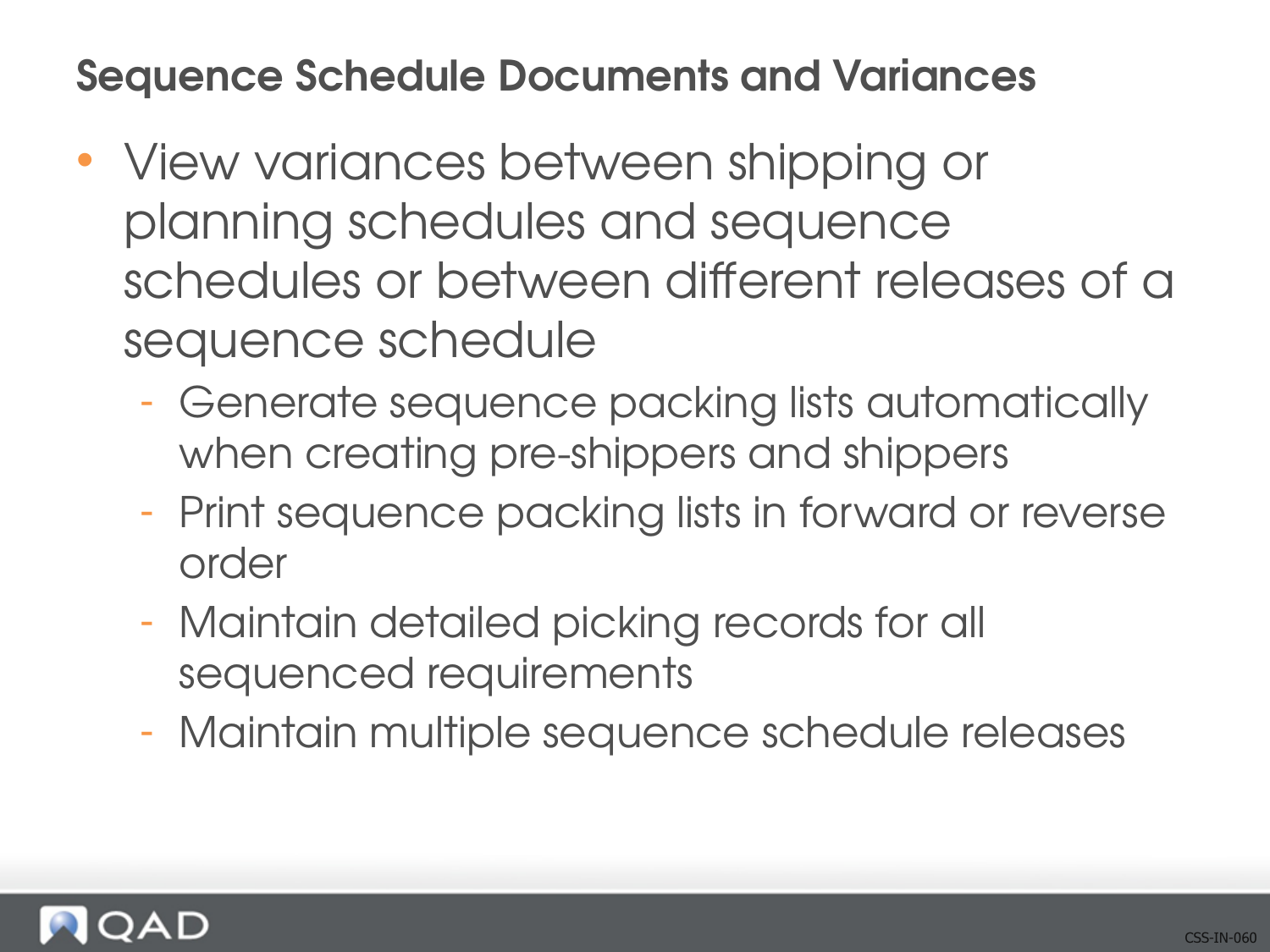

# Sequence Schedule Documents and Variances
View variances between shipping or planning schedules and sequence schedules or between different releases of a sequence schedule
Generate sequence packing lists automatically when creating pre-shippers and shippers
Print sequence packing lists in forward or reverse order
Maintain detailed picking records for all sequenced requirements
Maintain multiple sequence schedule releases
CSS-IN-060